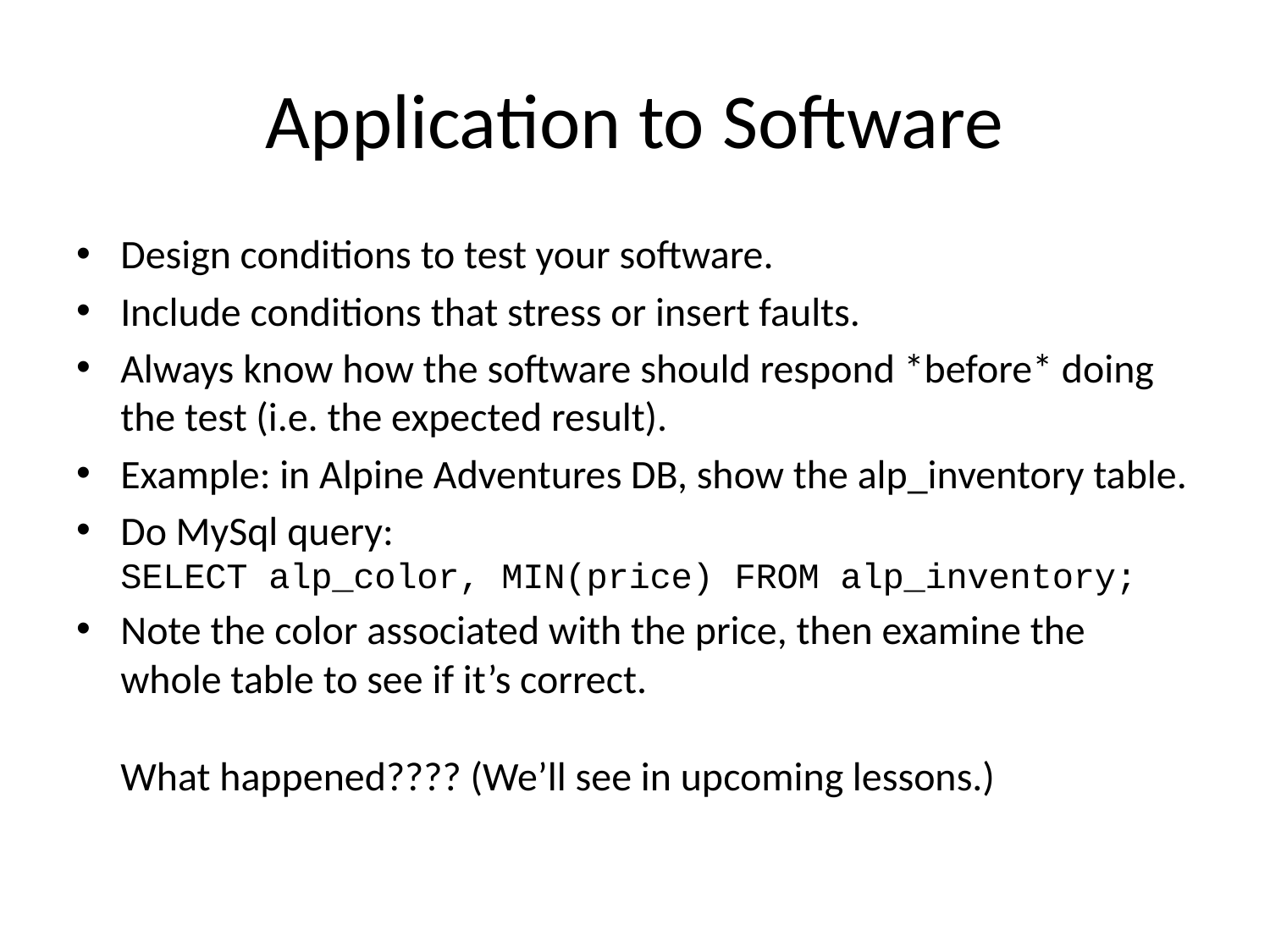

# Application to Software
Design conditions to test your software.
Include conditions that stress or insert faults.
Always know how the software should respond *before* doing the test (i.e. the expected result).
Example: in Alpine Adventures DB, show the alp_inventory table.
Do MySql query:
SELECT alp_color, MIN(price) FROM alp_inventory;
Note the color associated with the price, then examine the whole table to see if it’s correct.
What happened???? (We’ll see in upcoming lessons.)